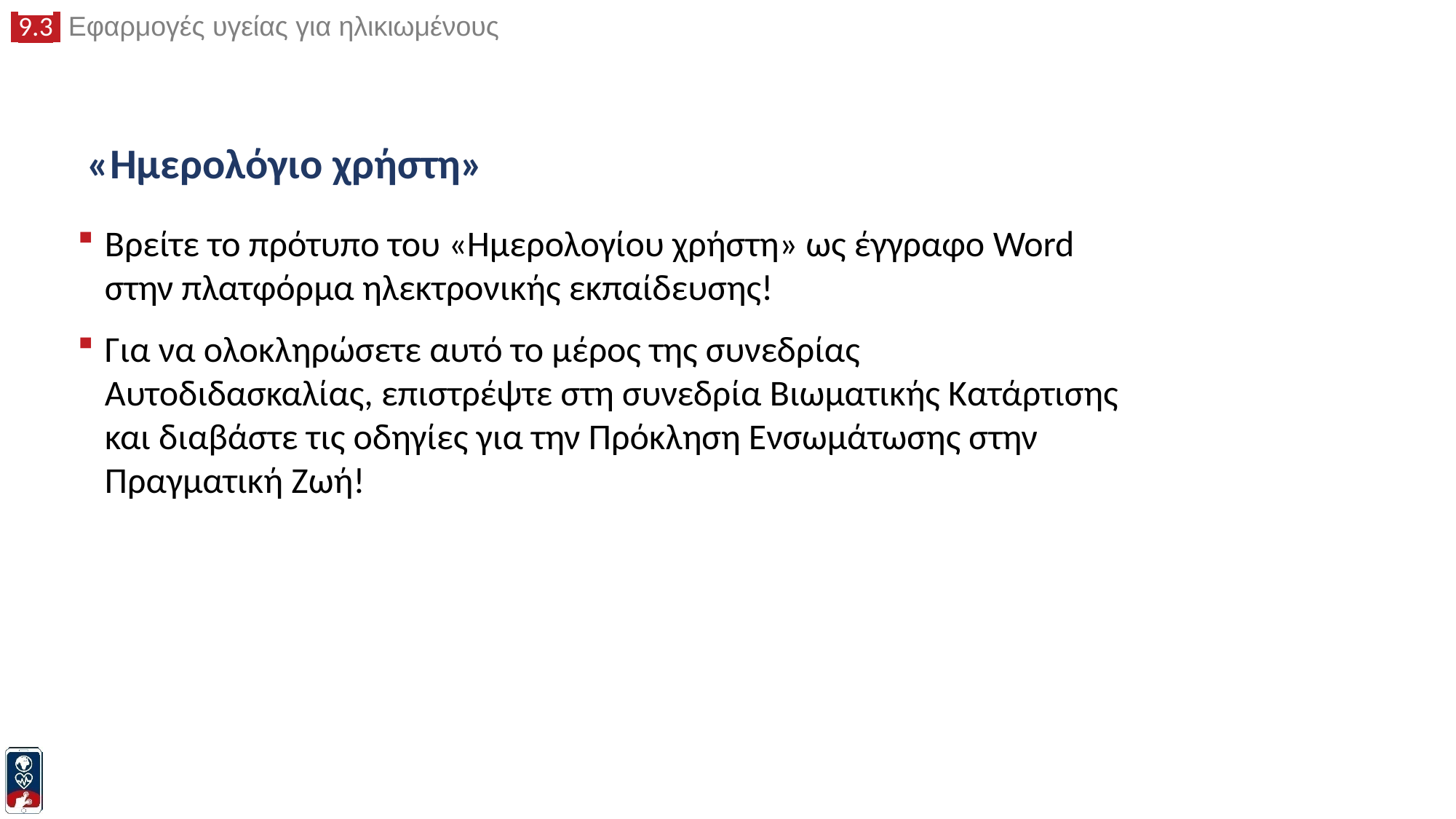

# «Ημερολόγιο χρήστη»
Βρείτε το πρότυπο του «Ημερολογίου χρήστη» ως έγγραφο Word στην πλατφόρμα ηλεκτρονικής εκπαίδευσης!
Για να ολοκληρώσετε αυτό το μέρος της συνεδρίας Αυτοδιδασκαλίας, επιστρέψτε στη συνεδρία Βιωματικής Κατάρτισης και διαβάστε τις οδηγίες για την Πρόκληση Ενσωμάτωσης στην Πραγματική Ζωή!